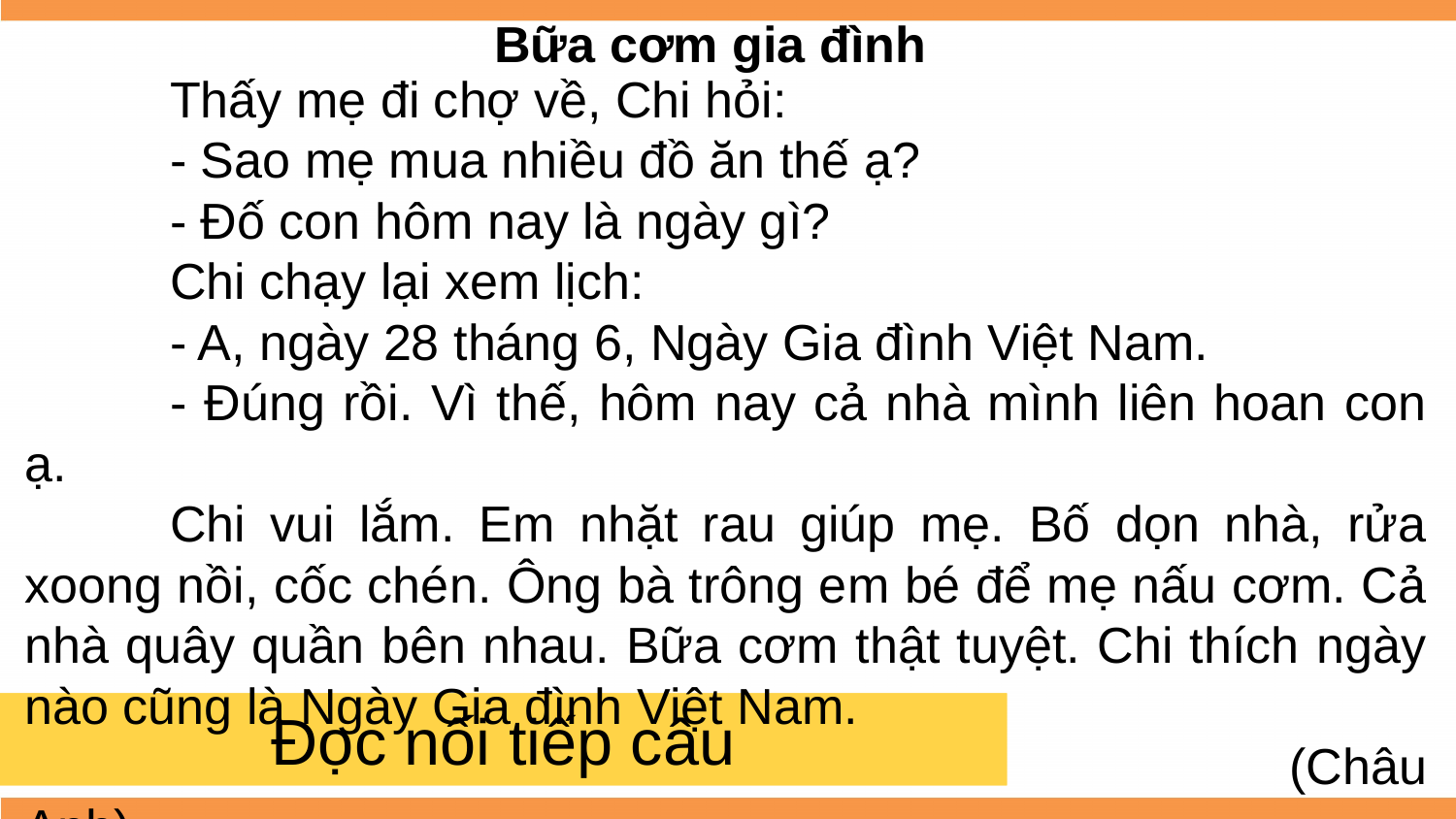

Bữa cơm gia đình
	Thấy mẹ đi chợ về, Chi hỏi:
	- Sao mẹ mua nhiều đồ ăn thế ạ?
	- Đố con hôm nay là ngày gì?
	Chi chạy lại xem lịch:
	- A, ngày 28 tháng 6, Ngày Gia đình Việt Nam.
	- Đúng rồi. Vì thế, hôm nay cả nhà mình liên hoan con ạ.
	Chi vui lắm. Em nhặt rau giúp mẹ. Bố dọn nhà, rửa xoong nồi, cốc chén. Ông bà trông em bé để mẹ nấu cơm. Cả nhà quây quần bên nhau. Bữa cơm thật tuyệt. Chi thích ngày nào cũng là Ngày Gia đình Việt Nam.
                                                                                         (Châu Anh)
Em hãy tự ngắt câu vào SGK
Đọc nối tiếp câu